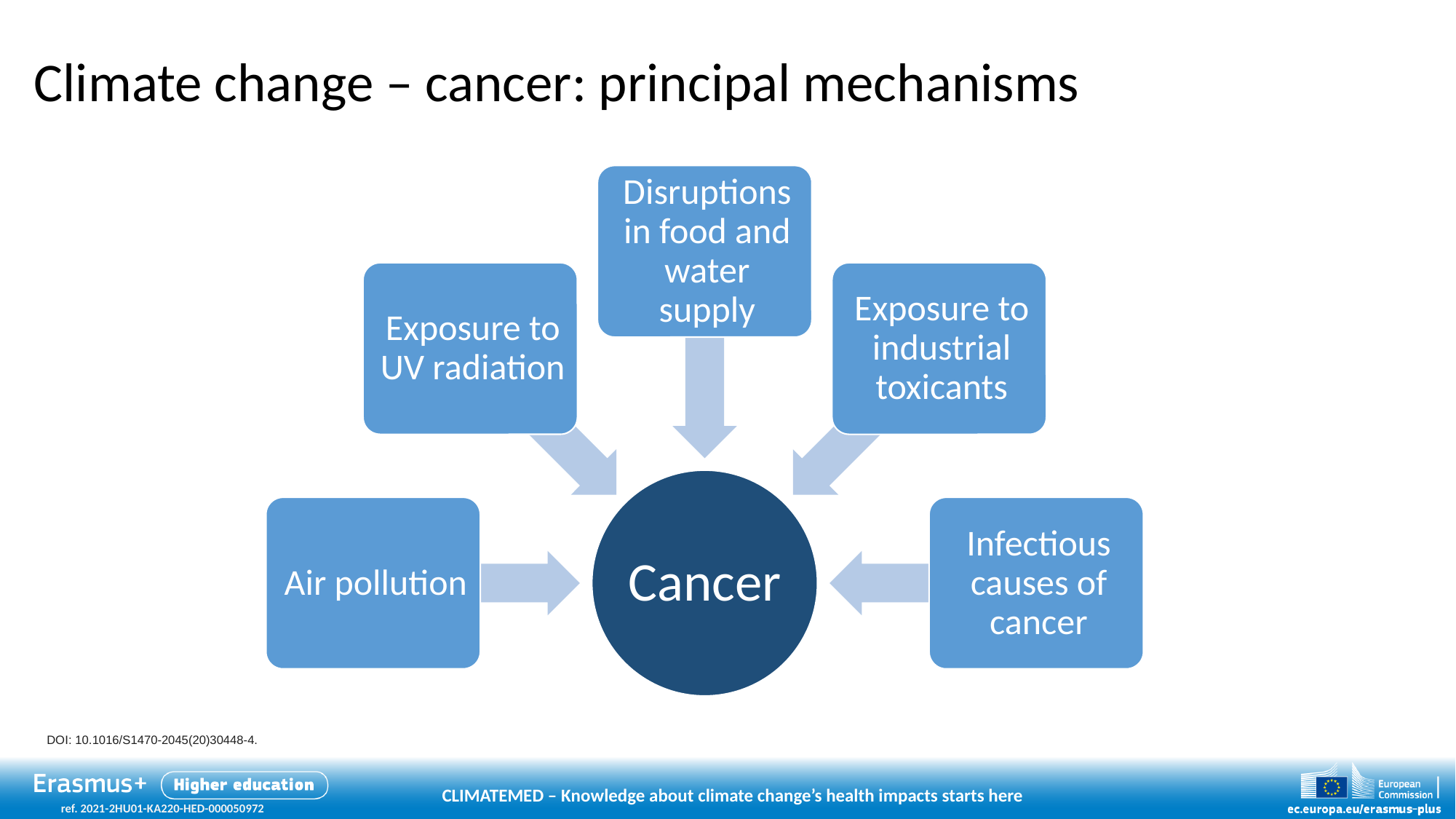

# Climate change – cancer: principal mechanisms
Cancer
Air pollution
Exposure to UV radiation
Disruptions in food and water supply
Exposure to industrial toxicants
Infectious causes of cancer
DOI: 10.1016/S1470-2045(20)30448-4.